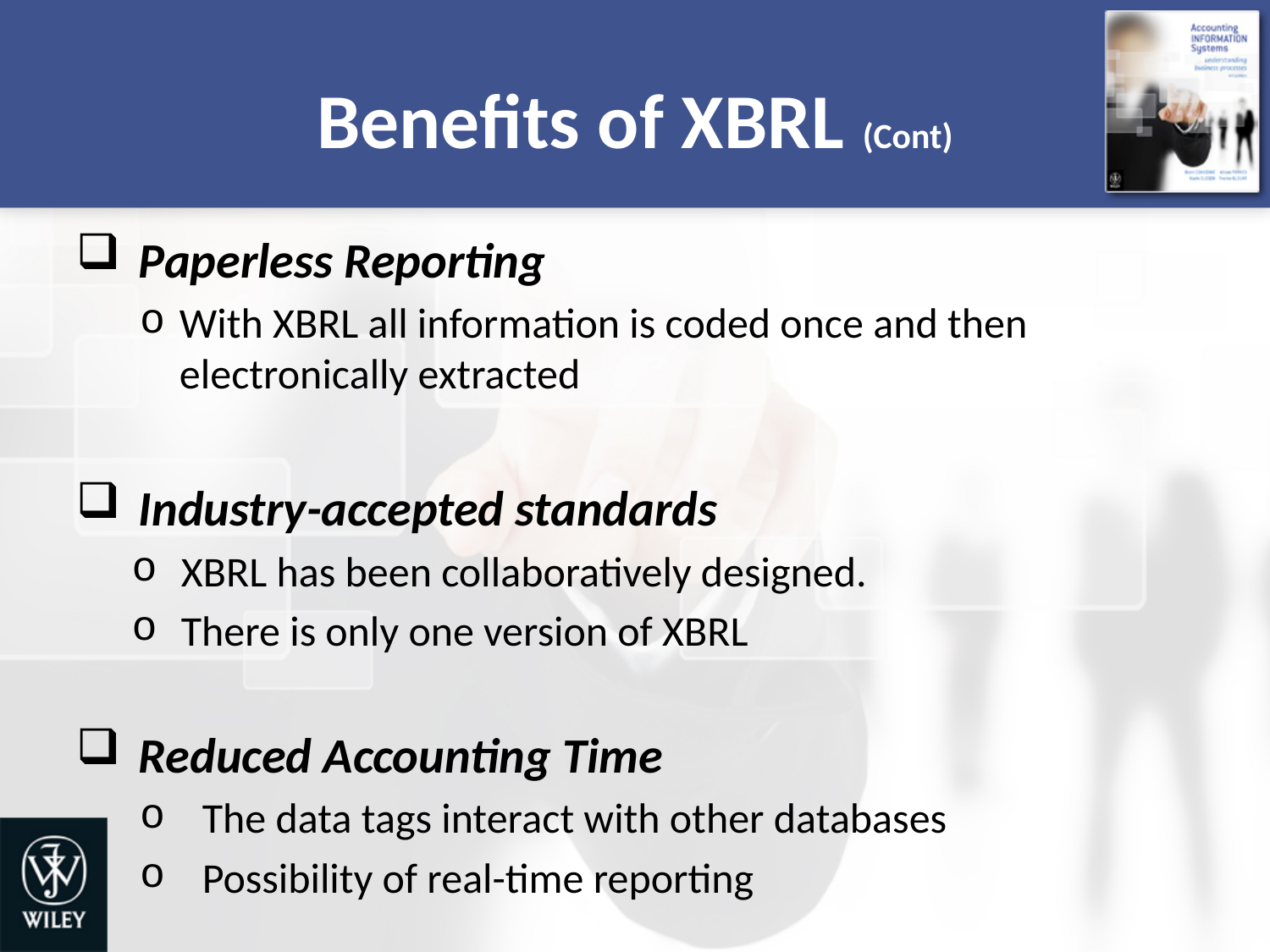

# Benefits of XBRL (Cont)
Paperless Reporting
With XBRL all information is coded once and then electronically extracted

Industry-accepted standards
XBRL has been collaboratively designed.
There is only one version of XBRL

Reduced Accounting Time
The data tags interact with other databases
Possibility of real-time reporting